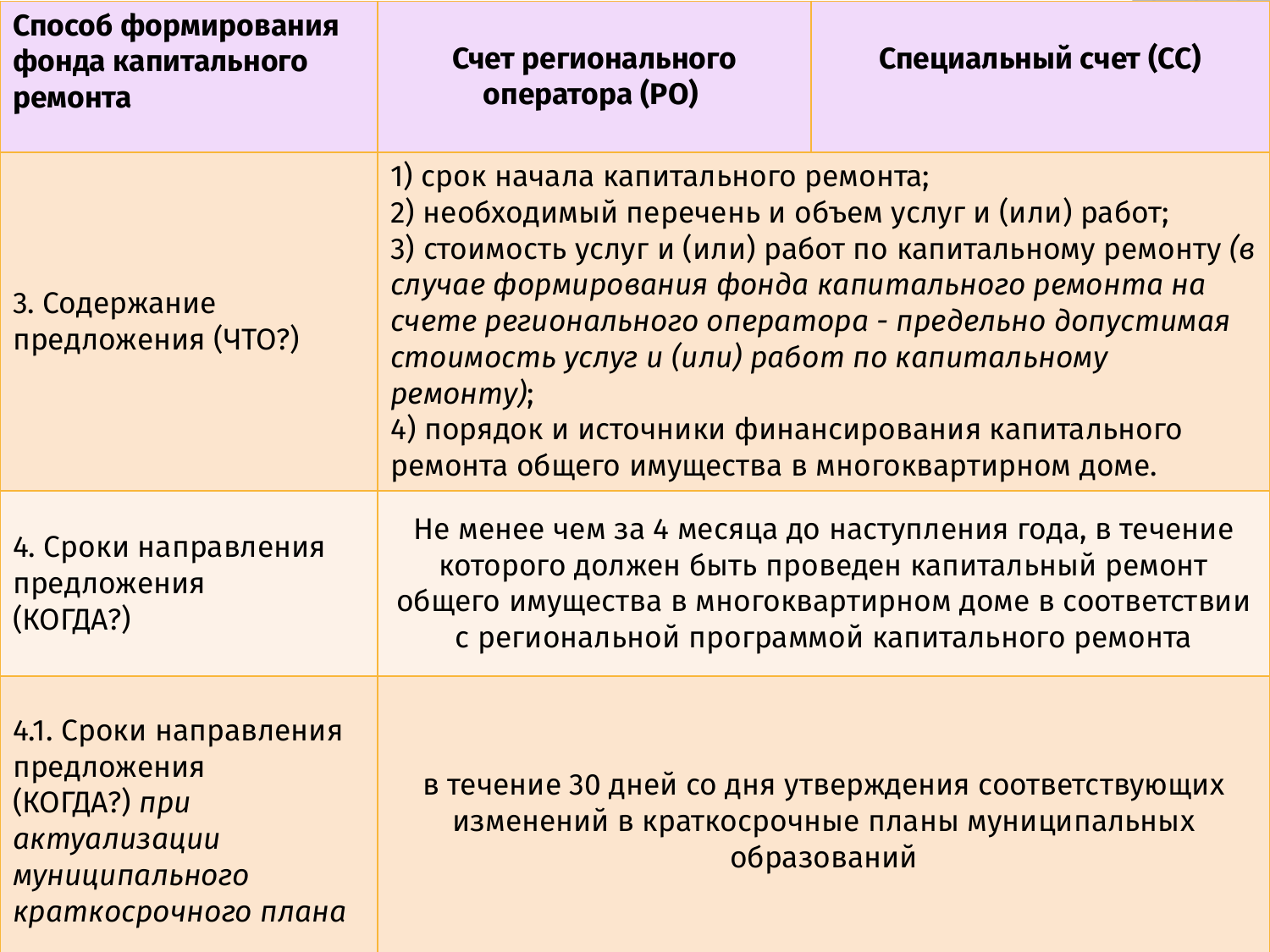

| Способ формирования фонда капитального ремонта | Счет регионального оператора (РО) | Специальный счет (СС) |
| --- | --- | --- |
| 3. Содержание предложения (ЧТО?) | 1) срок начала капитального ремонта; 2) необходимый перечень и объем услуг и (или) работ; 3) стоимость услуг и (или) работ по капитальному ремонту (в случае формирования фонда капитального ремонта на счете регионального оператора - предельно допустимая стоимость услуг и (или) работ по капитальному ремонту); 4) порядок и источники финансирования капитального ремонта общего имущества в многоквартирном доме. |  |
| 4. Сроки направления предложения (КОГДА?) | Не менее чем за 4 месяца до наступления года, в течение которого должен быть проведен капитальный ремонт общего имущества в многоквартирном доме в соответствии с региональной программой капитального ремонта |  |
| 4.1. Сроки направления предложения (КОГДА?) при актуализации муниципального краткосрочного плана | в течение 30 дней со дня утверждения соответствующих изменений в краткосрочные планы муниципальных образований |  |